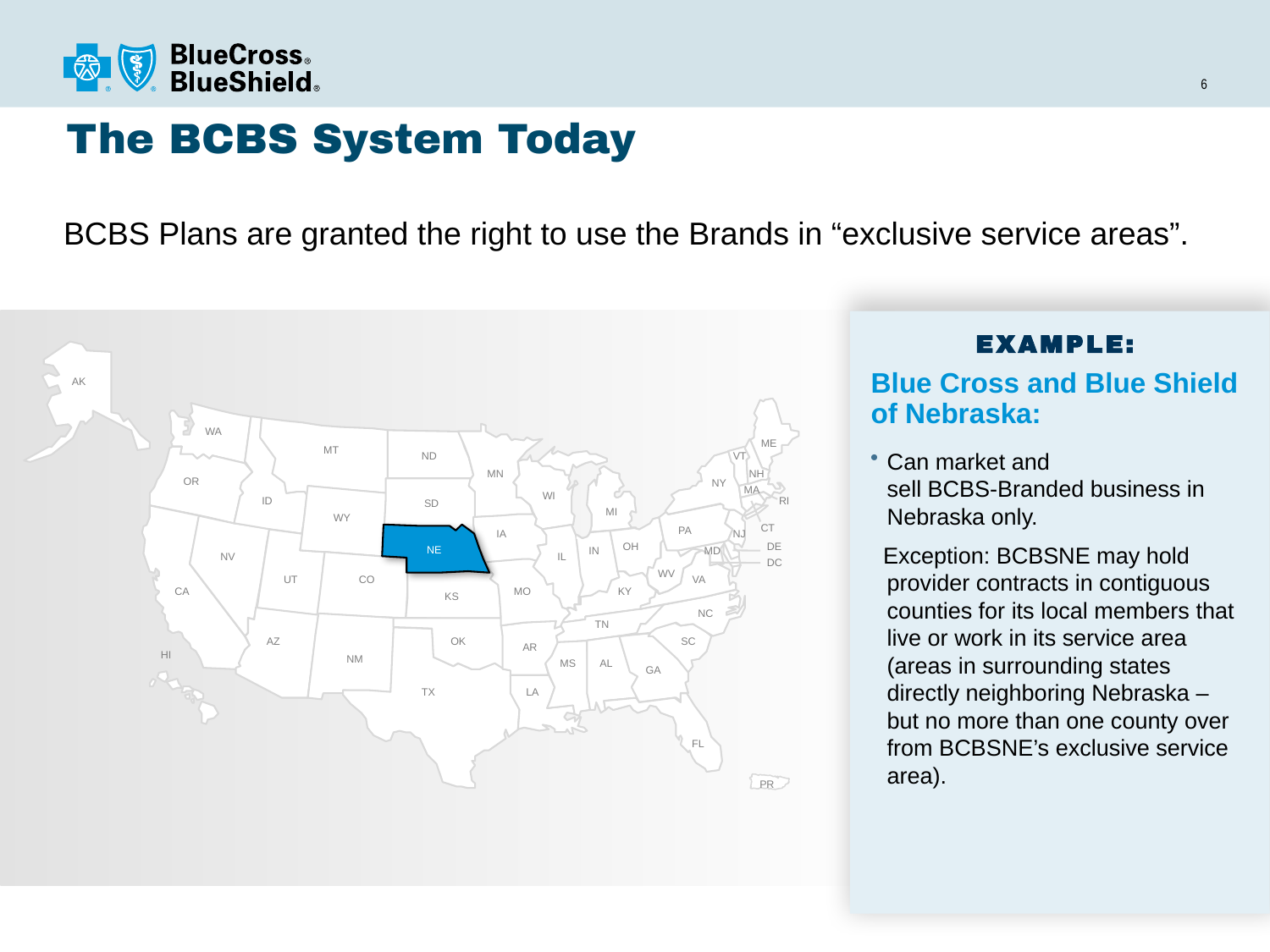

# The BCBS System Today
BCBS Plans are granted the right to use the Brands in “exclusive service areas”.

Example:
Blue Cross and Blue Shield
of Nebraska:

AK

WA

ME

Can market and
sell BCBS-Branded business in
Nebraska only.
  Exception: BCBSNE may hold provider contracts in contiguous counties for its local members that live or work in its service area (areas in surrounding states directly neighboring Nebraska – but no more than one county over from BCBSNE’s exclusive service area).
MT

ND
VT

NH
MN
OR
NY

MA

WI

ID
RI

SD

MI

WY

CT
PA

NE

IA
NJ

OH

DE

NE
IN
MD
NV
IL

DC

WV

UT
CO
VA
CA
MO
KY
KS

NC

TN

AZ
OK
SC

AR

HI
NM
MS
AL
GA

TX
LA

FL

PR